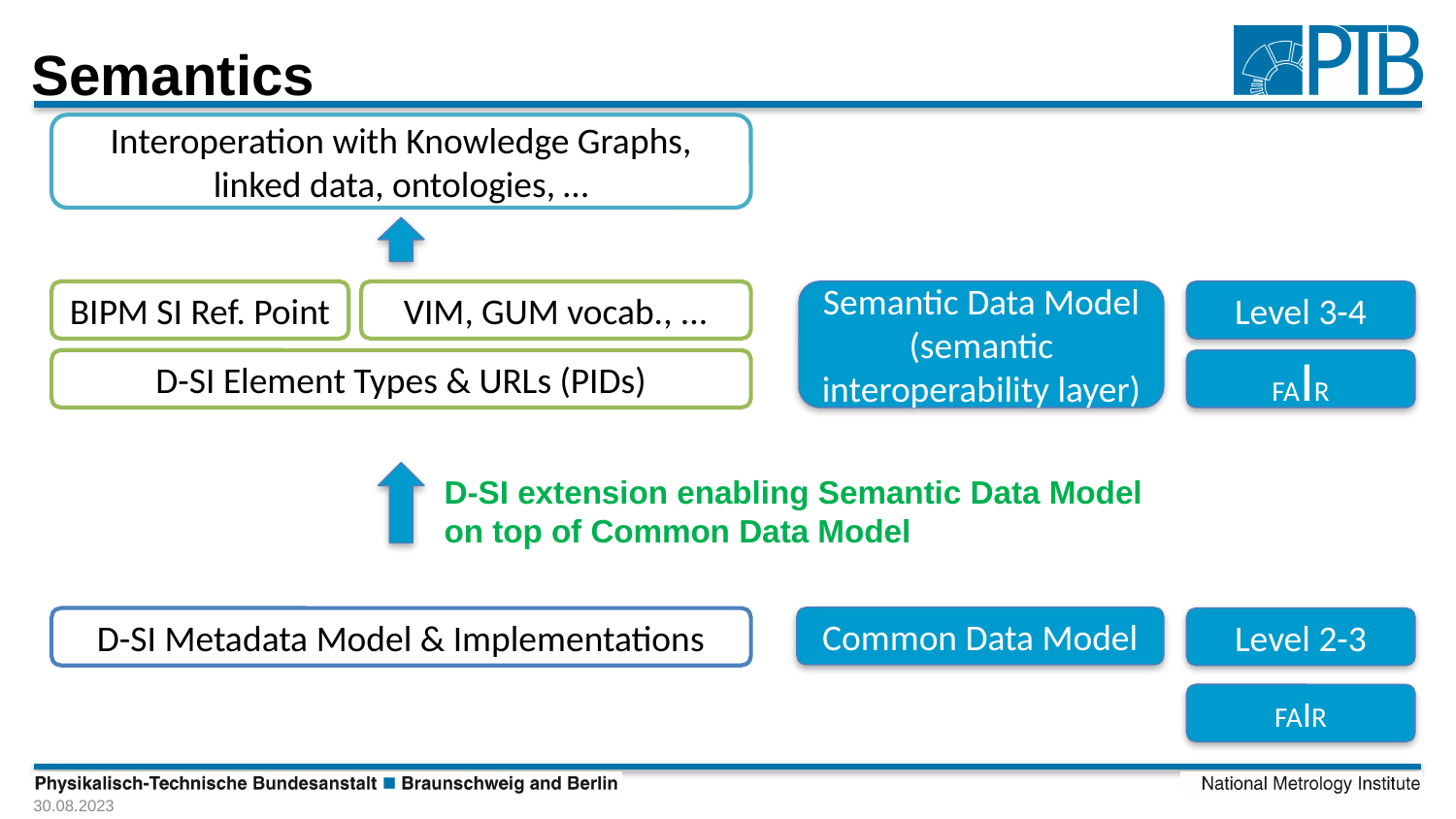

# Semantics
Interoperation with Knowledge Graphs, linked data, ontologies, …

BIPM SI Ref. Point
VIM, GUM vocab., ...
Semantic Data Model (semantic interoperability layer)
Level 3-4
D-SI Element Types & URLs (PIDs)
FAIR

D-SI extension enabling Semantic Data Model on top of Common Data Model
Common Data Model
D-SI Metadata Model & Implementations
Level 2-3
FAIR
30.08.2023